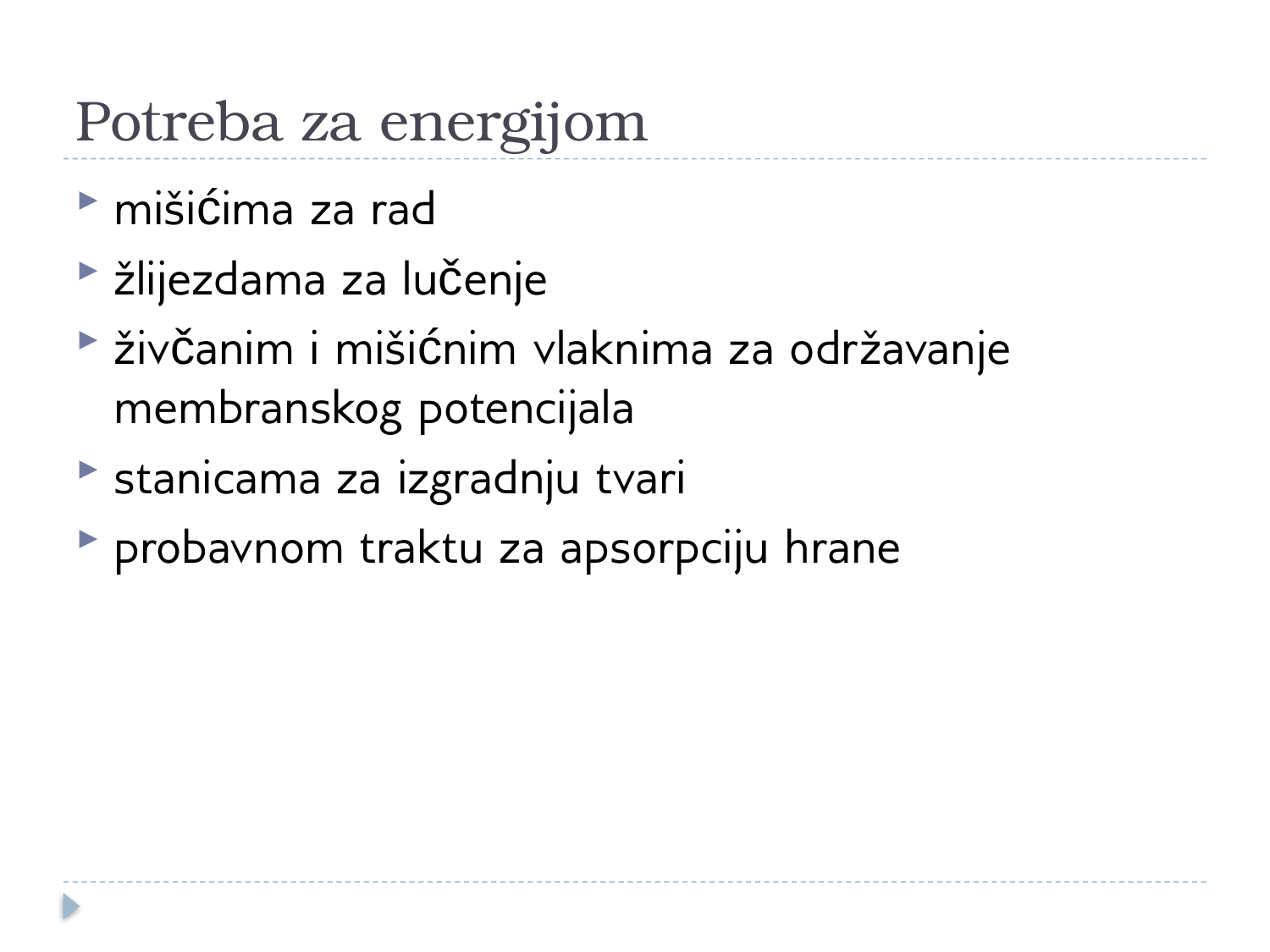

# Potreba za energijom
mišićima za rad
žlijezdama za lučenje
živčanim i mišićnim vlaknima za održavanje membranskog potencijala
stanicama za izgradnju tvari
probavnom traktu za apsorpciju hrane